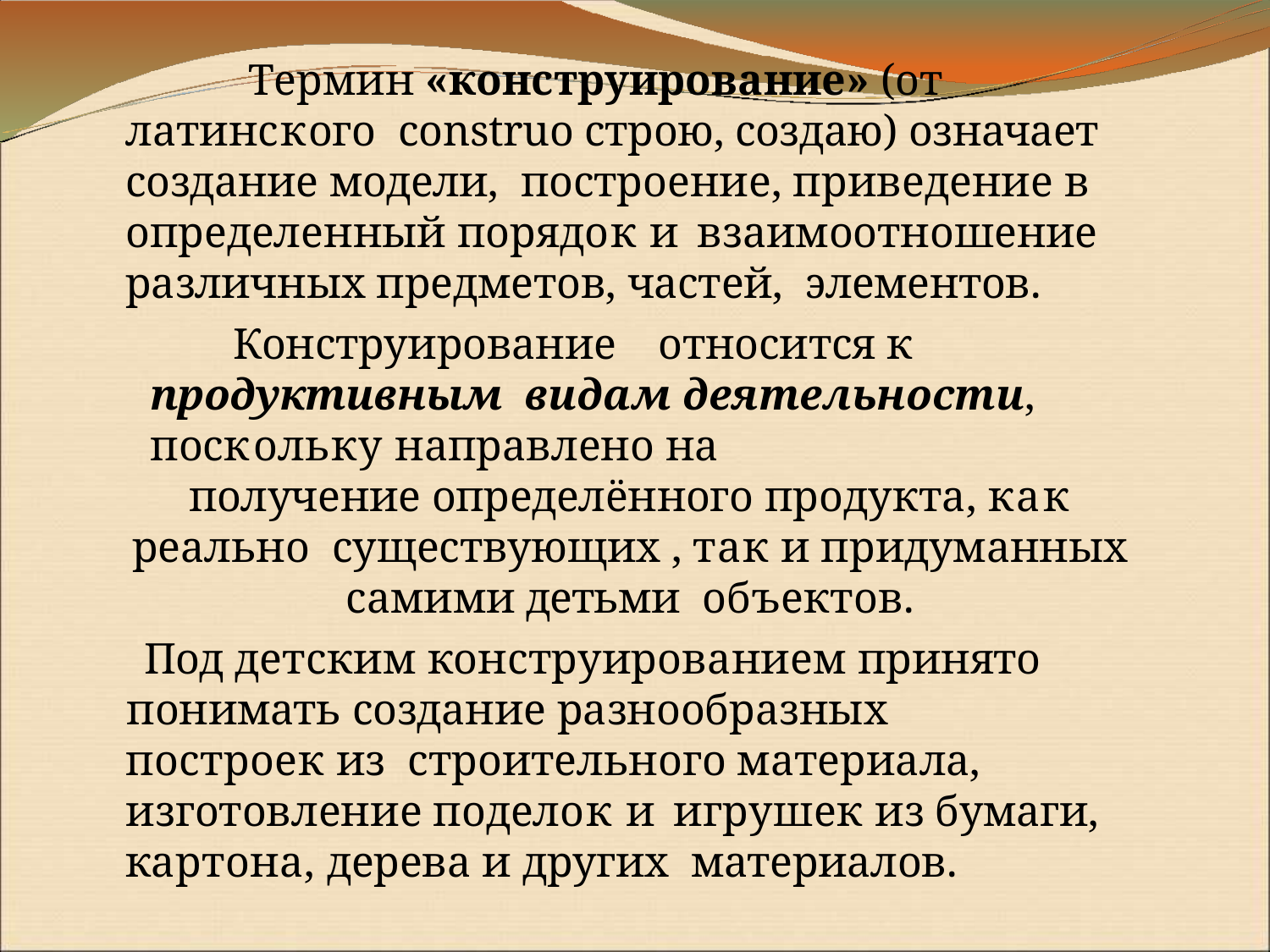

Термин «конструирование» (от латинского  construo строю, создаю) означает создание модели,  построение, приведение в определенный порядок и  взаимоотношение различных предметов, частей,  элементов.
Конструирование	относится к продуктивным  видам деятельности, поскольку направлено на
получение определённого продукта, как реально  существующих , так и придуманных самими детьми  объектов.
Под детским конструированием принято
понимать создание разнообразных	построек из  строительного материала, изготовление поделок и  игрушек из бумаги, картона, дерева и других  материалов.